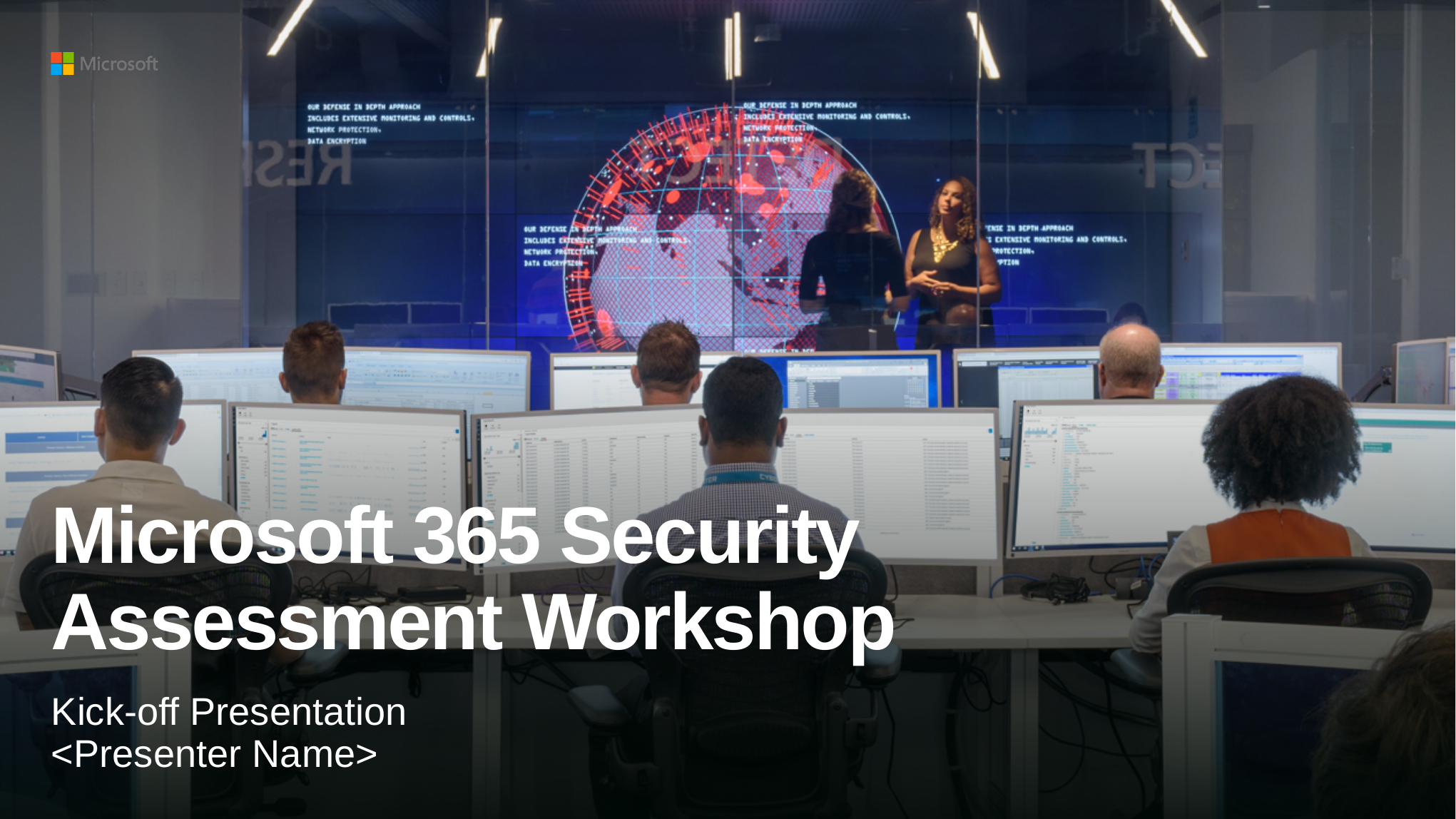

# Microsoft 365 Security Assessment Workshop
Kick-off Presentation
<Presenter Name>